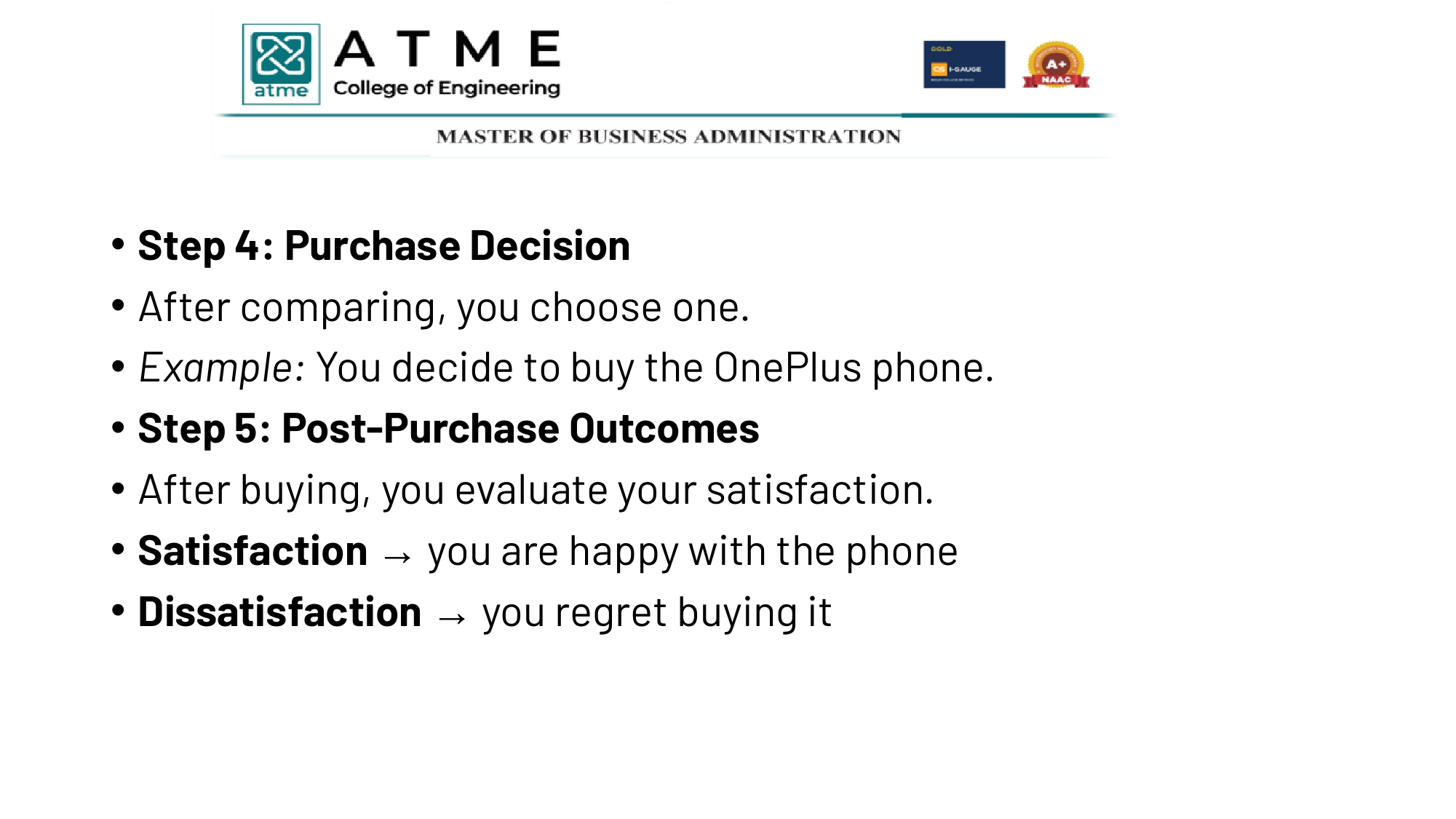

#
Step 4: Purchase Decision
After comparing, you choose one.
Example: You decide to buy the OnePlus phone.
Step 5: Post-Purchase Outcomes
After buying, you evaluate your satisfaction.
Satisfaction → you are happy with the phone
Dissatisfaction → you regret buying it